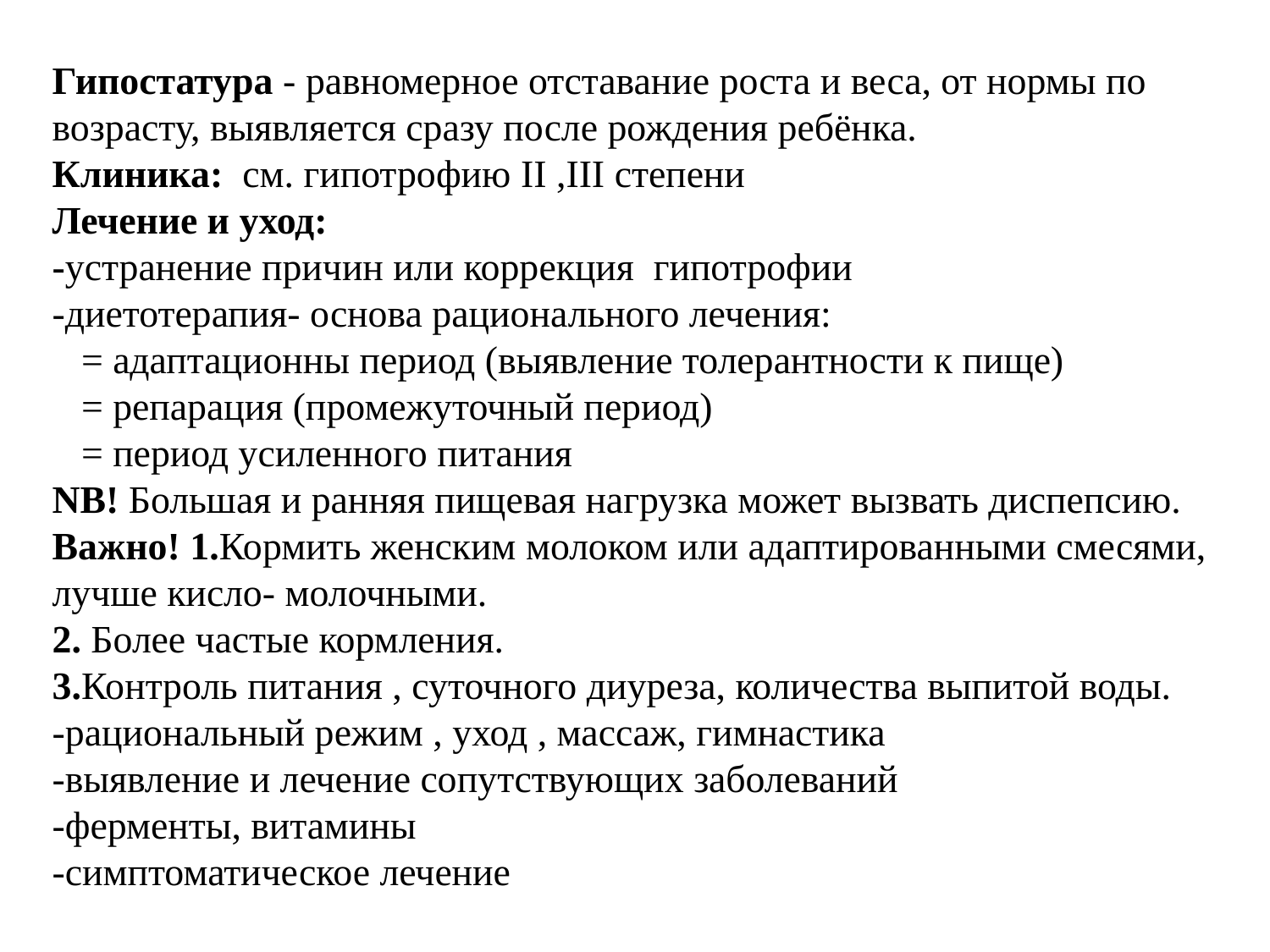

Гипостатура - равномерное отставание роста и веса, от нормы по возрасту, выявляется сразу после рождения ребёнка.
Клиника:  см. гипотрофию II ,III степени
Лечение и уход:
-устранение причин или коррекция  гипотрофии
-диетотерапия- основа рационального лечения:
   = адаптационны период (выявление толерантности к пище)
   = репарация (промежуточный период)
   = период усиленного питания
NB! Большая и ранняя пищевая нагрузка может вызвать диспепсию.
Важно! 1.Кормить женским молоком или адаптированными смесями, лучше кисло- молочными.
2. Более частые кормления.
3.Контроль питания , суточного диуреза, количества выпитой воды.
-рациональный режим , уход , массаж, гимнастика
-выявление и лечение сопутствующих заболеваний
-ферменты, витамины
-симптоматическое лечение